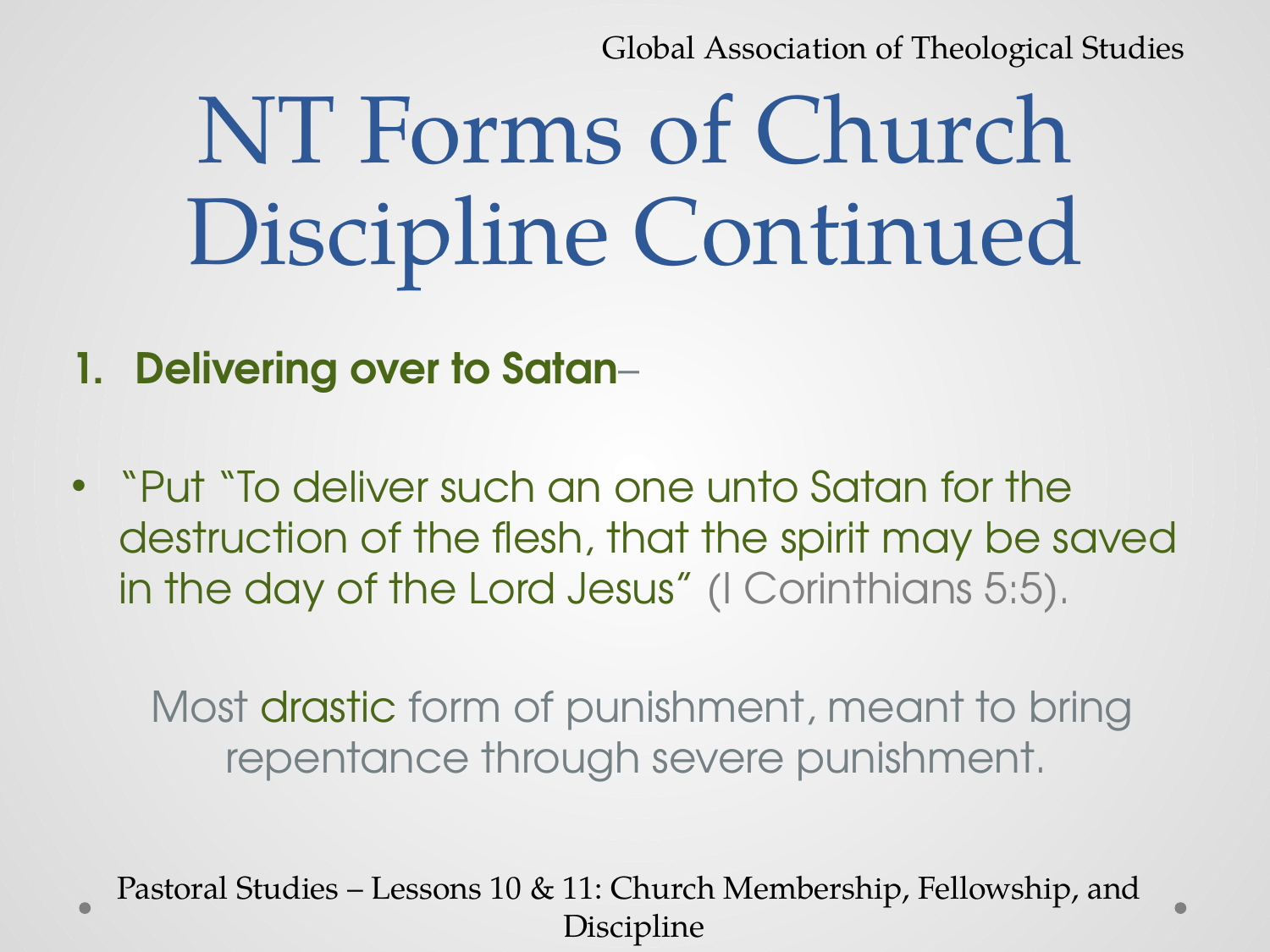

Global Association of Theological Studies
# NT Forms of Church Discipline Continued
Delivering over to Satan–

“Put “To deliver such an one unto Satan for the destruction of the flesh, that the spirit may be saved in the day of the Lord Jesus” (I Corinthians 5:5).

Most drastic form of punishment, meant to bring repentance through severe punishment.
Pastoral Studies – Lessons 10 & 11: Church Membership, Fellowship, and  Discipline